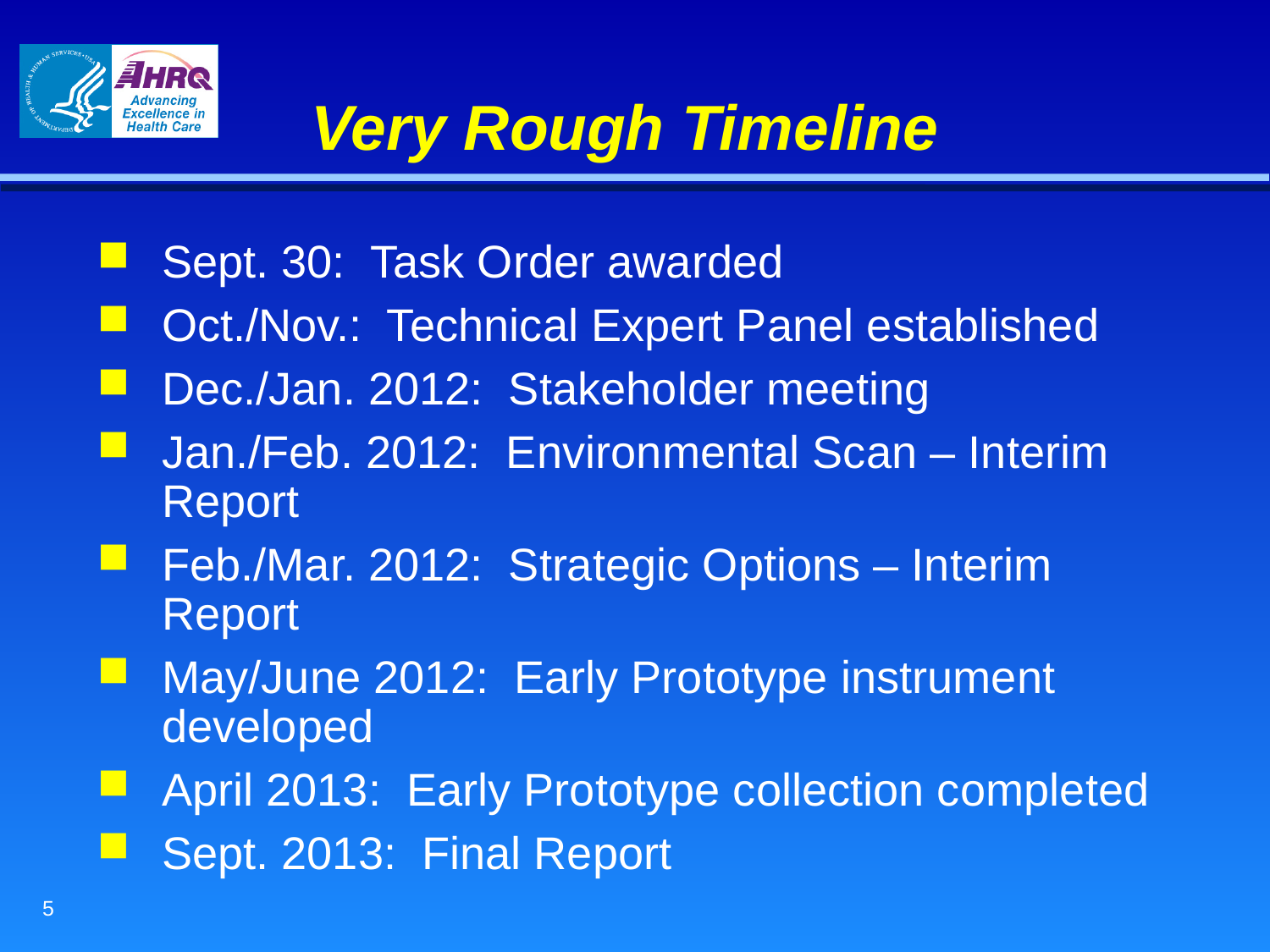

# Very Rough Timeline
Sept. 30:  Task Order awarded
Oct./Nov.:  Technical Expert Panel established
Dec./Jan. 2012:  Stakeholder meeting
Jan./Feb. 2012:  Environmental Scan – Interim Report
Feb./Mar. 2012:  Strategic Options – Interim Report
May/June 2012:  Early Prototype instrument developed
April 2013:  Early Prototype collection completed
Sept. 2013:  Final Report
5